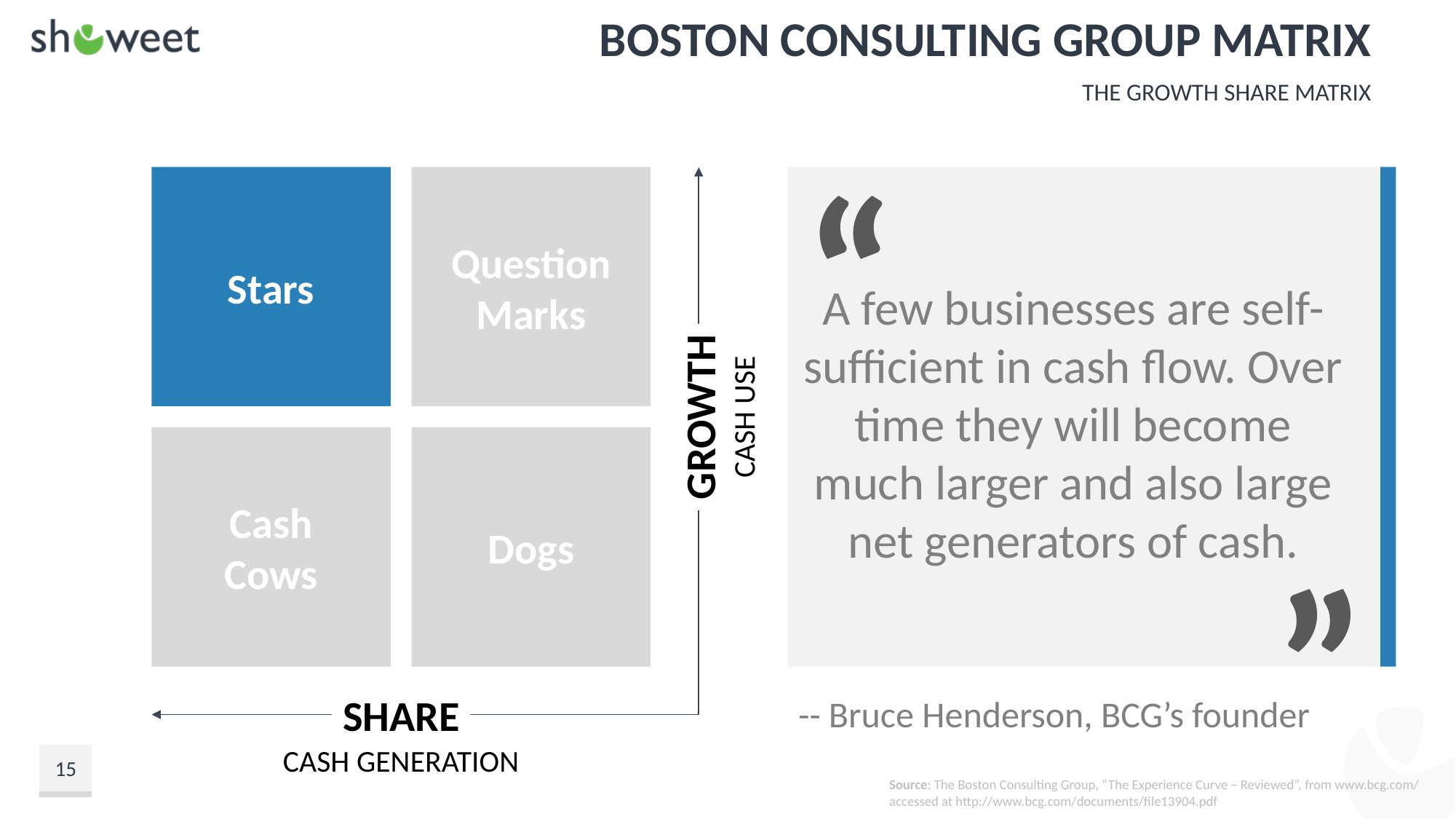

# Boston Consulting Group Matrix
The Growth Share Matrix
“
Stars
Question
Marks
A few businesses are self-sufficient in cash flow. Over time they will become much larger and also large net generators of cash.

GROWTH
CASH USE
Cash
Cows
Dogs
”
SHARE
-- Bruce Henderson, BCG’s founder
CASH GENERATION
15
Source: The Boston Consulting Group, “The Experience Curve – Reviewed”, from www.bcg.com/
accessed at http://www.bcg.com/documents/file13904.pdf